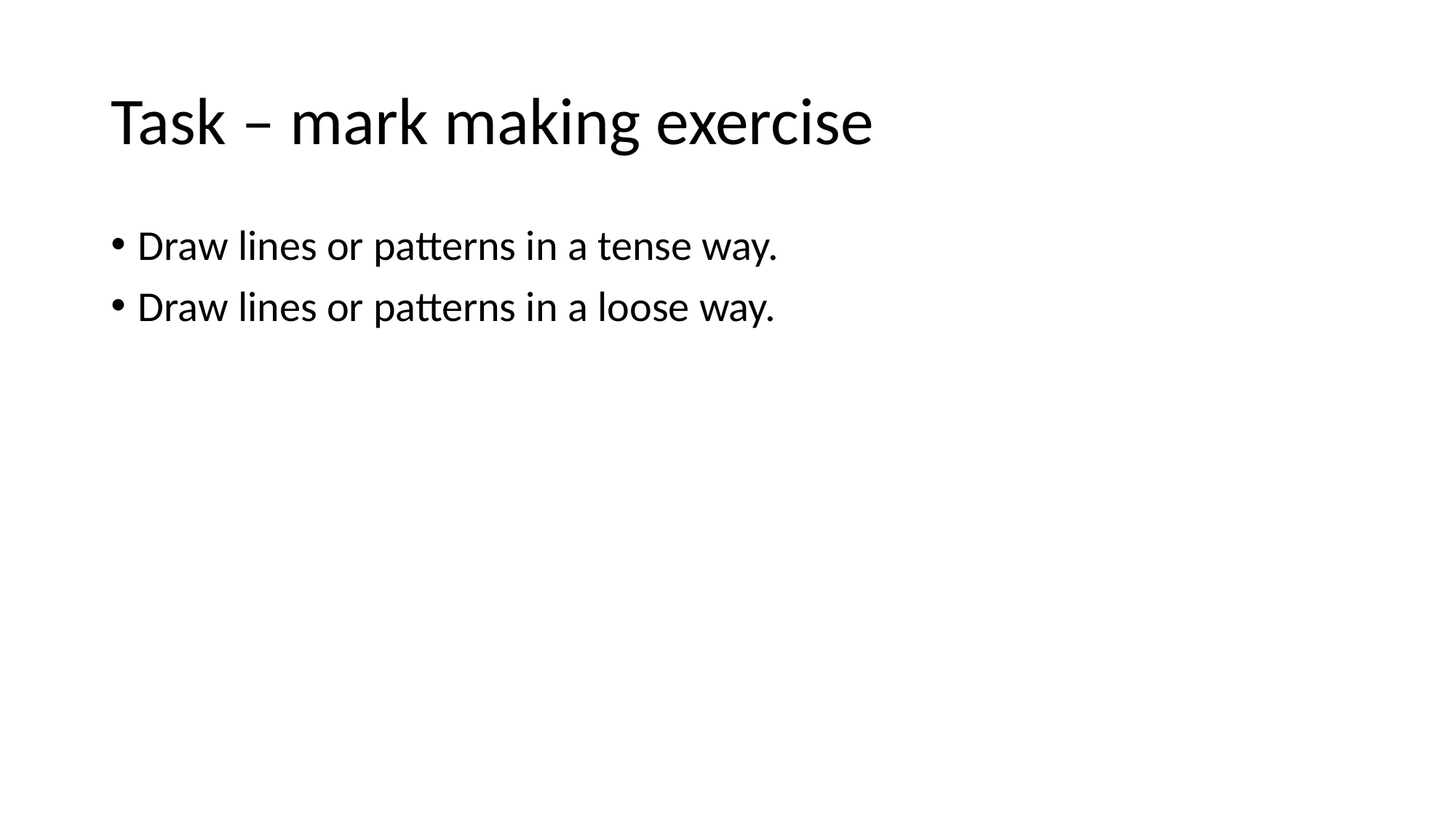

# Task – mark making exercise
Draw lines or patterns in a tense way.
Draw lines or patterns in a loose way.